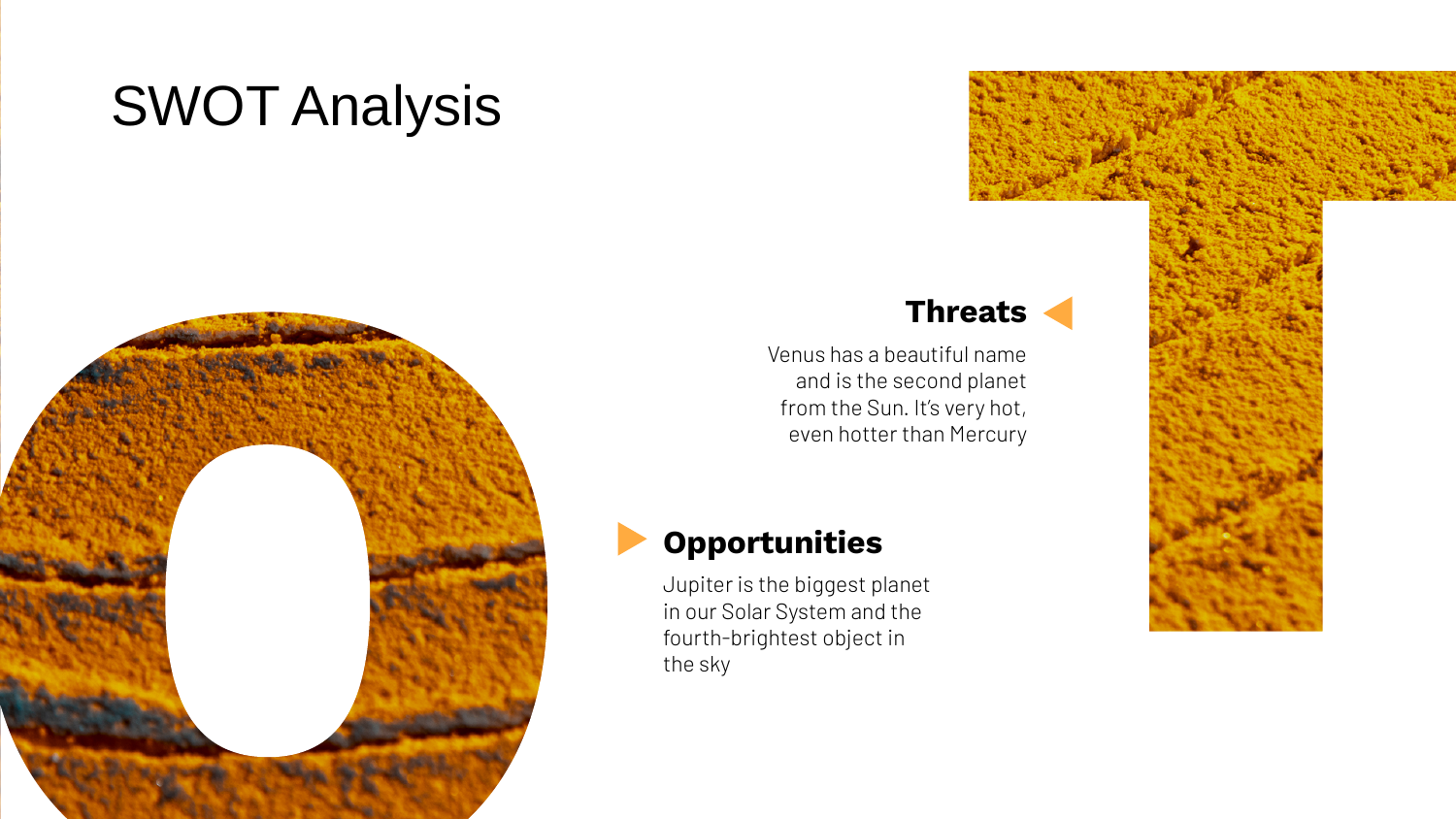

# SWOT Analysis
Threats

Venus has a beautiful name and is the second planet from the Sun. It’s very hot, even hotter than Mercury
Opportunities

Jupiter is the biggest planet in our Solar System and the fourth-brightest object in the sky